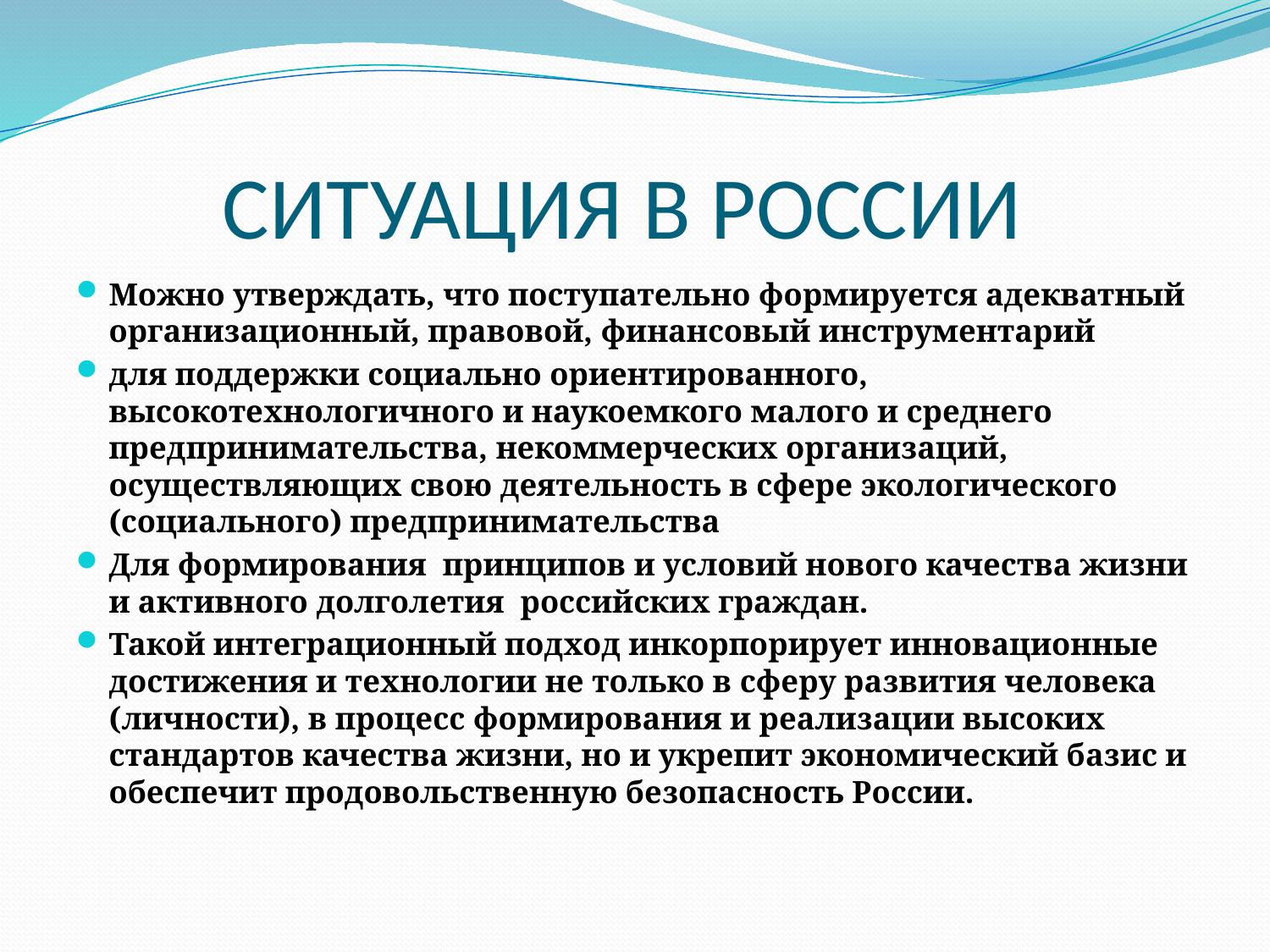

# СИТУАЦИЯ В РОССИИ
Можно утверждать, что поступательно формируется адекватный организационный, правовой, финансовый инструментарий
для поддержки социально ориентированного, высокотехнологичного и наукоемкого малого и среднего предпринимательства, некоммерческих организаций, осуществляющих свою деятельность в сфере экологического (социального) предпринимательства
Для формирования  принципов и условий нового качества жизни и активного долголетия  российских граждан.
Такой интеграционный подход инкорпорирует инновационные достижения и технологии не только в сферу развития человека (личности), в процесс формирования и реализации высоких стандартов качества жизни, но и укрепит экономический базис и обеспечит продовольственную безопасность России.